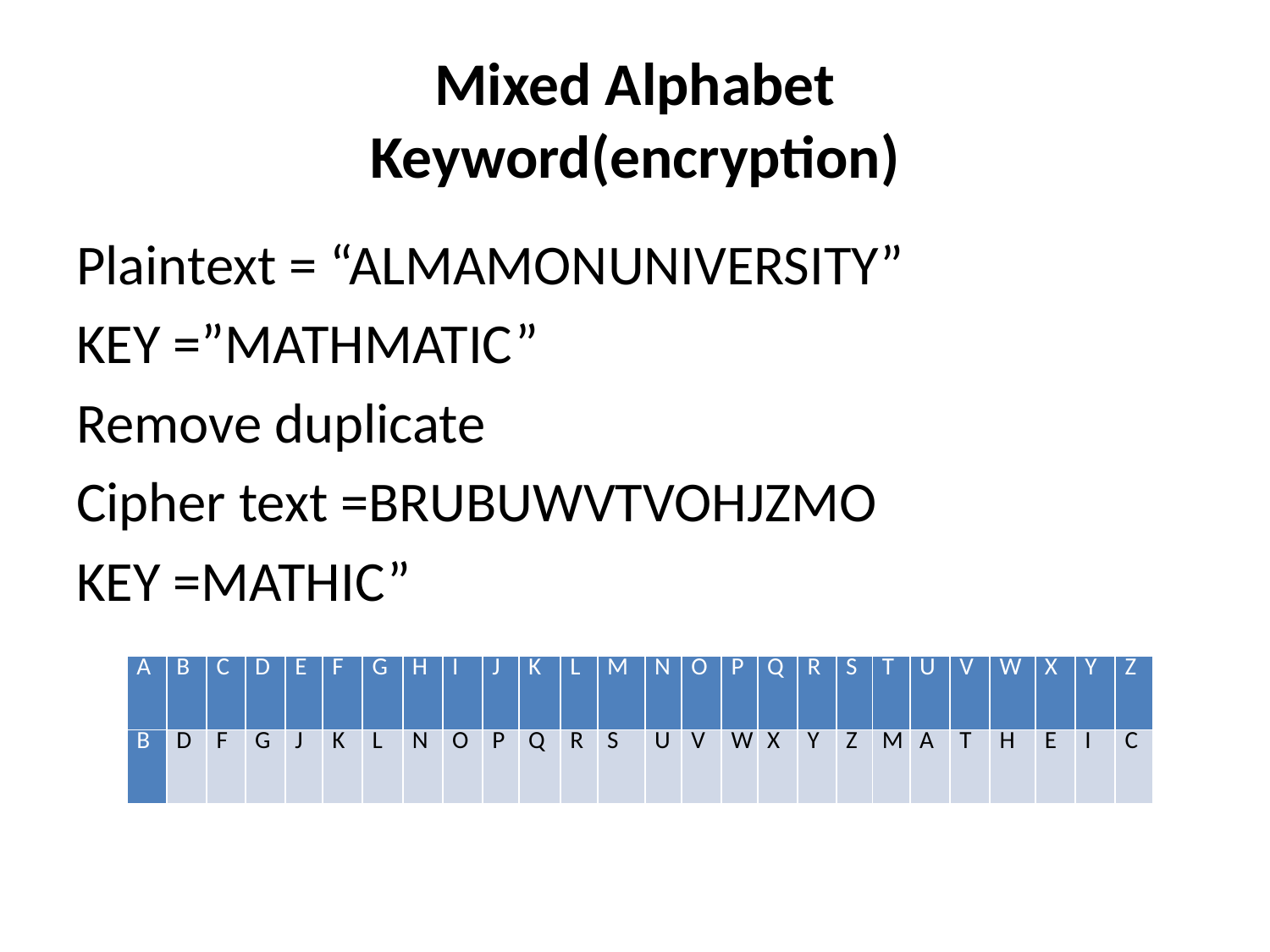

# Mixed Alphabet Keyword(encryption)
Plaintext = “ALMAMONUNIVERSITY”
KEY =”MATHMATIC”
Remove duplicate
Cipher text =BRUBUWVTVOHJZMO
KEY =MATHIC”

| A | B | C | D | E | F | G | H | I | J | K | L | M | N | O | P | Q | R | S | T | U | V | W | X | Y | Z |
| --- | --- | --- | --- | --- | --- | --- | --- | --- | --- | --- | --- | --- | --- | --- | --- | --- | --- | --- | --- | --- | --- | --- | --- | --- | --- |
| B | D | F | G | J | K | L | N | O | P | Q | R | S | U | V | W | X | Y | Z | M | A | T | H | E | I | C |